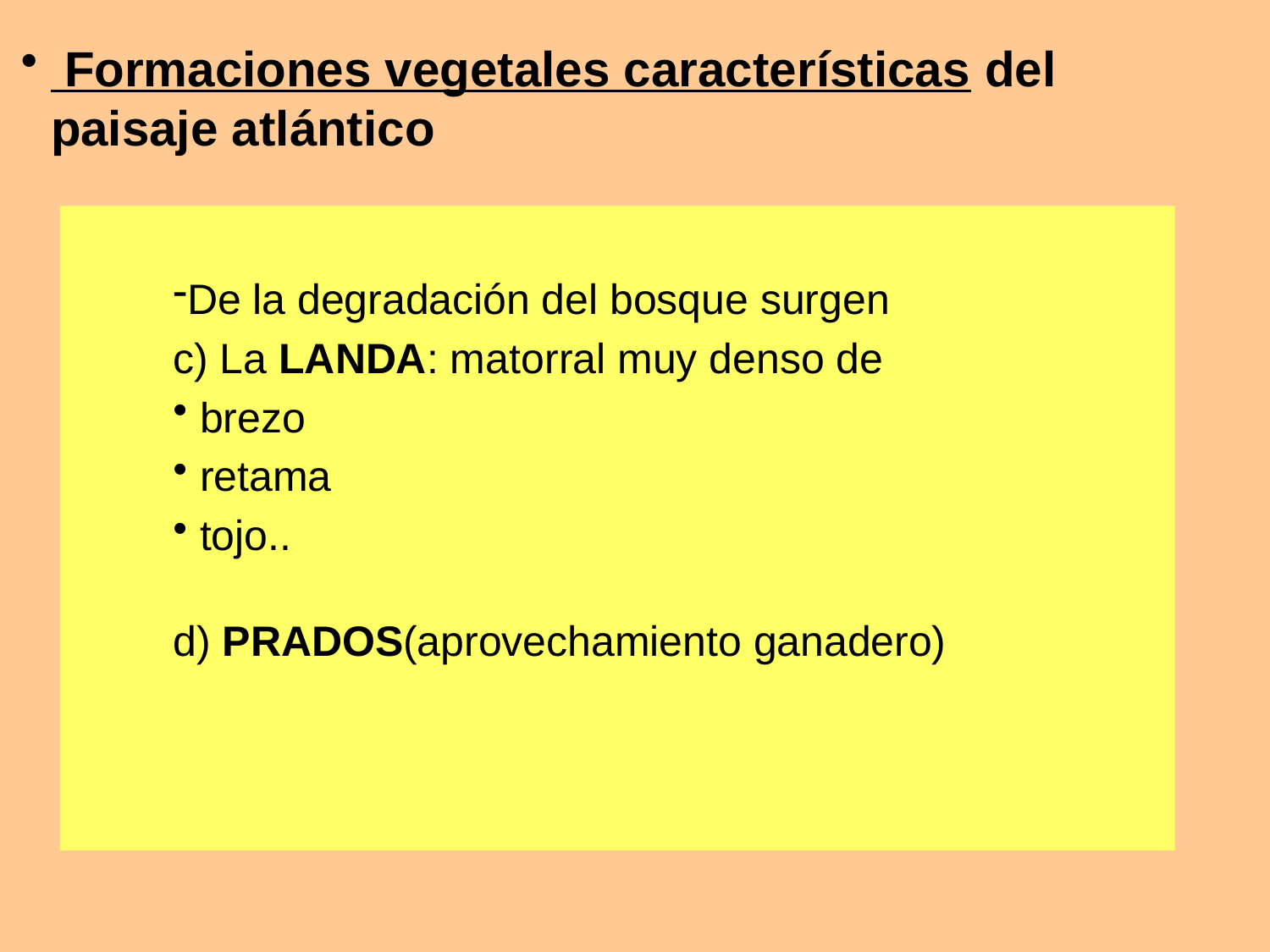

# Formaciones vegetales características del paisaje atlántico

De la degradación del bosque surgen
c) La LANDA: matorral muy denso de
 brezo
 retama
 tojo..

d) PRADOS(aprovechamiento ganadero)